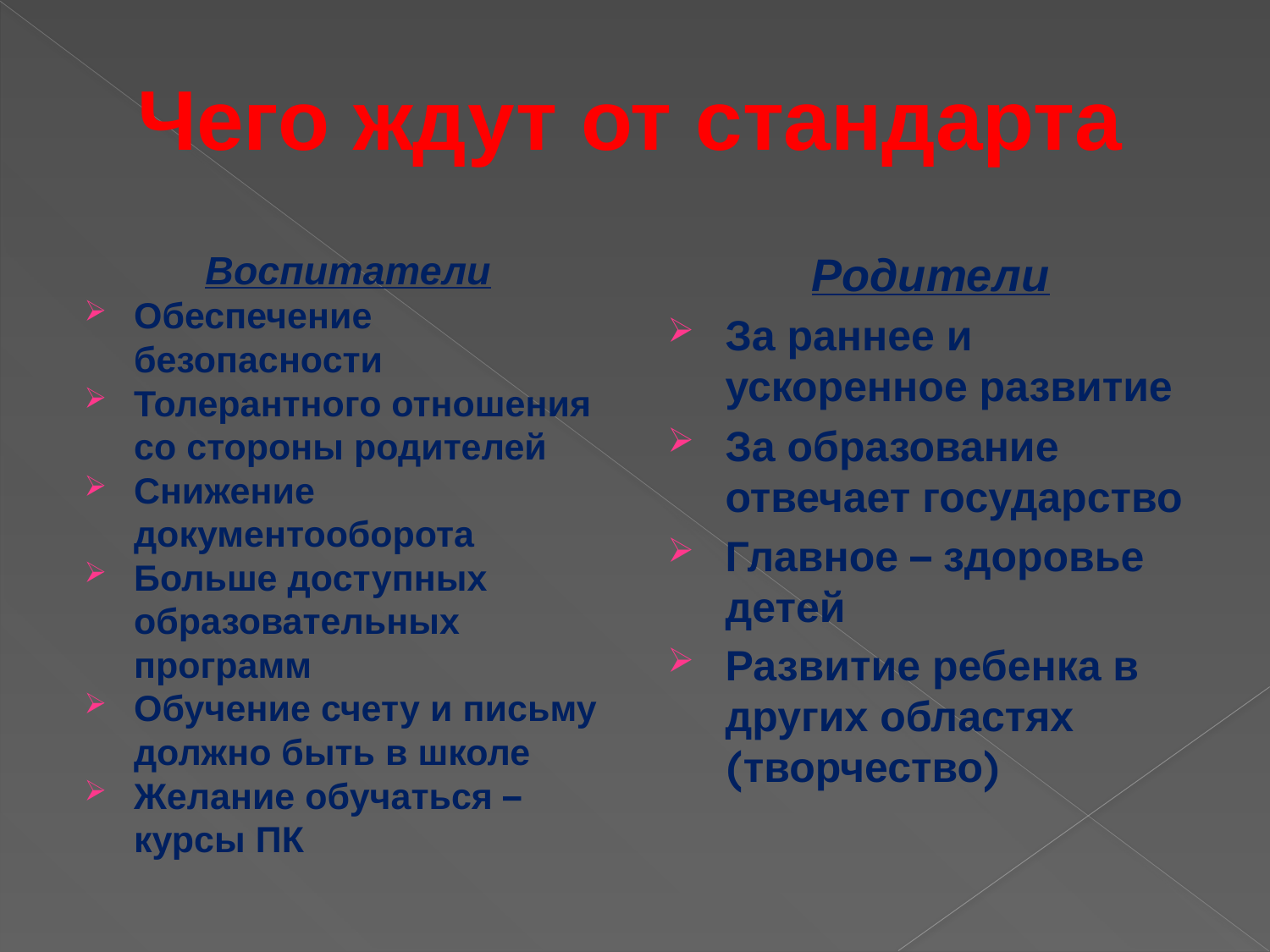

#
Чего ждут от стандарта

Воспитатели
Обеспечение безопасности
Толерантного отношения со стороны родителей
Снижение документооборота
Больше доступных образовательных программ
Обучение счету и письму должно быть в школе
Желание обучаться – курсы ПК

Родители
За раннее и ускоренное развитие
За образование отвечает государство
Главное – здоровье детей
Развитие ребенка в других областях (творчество)